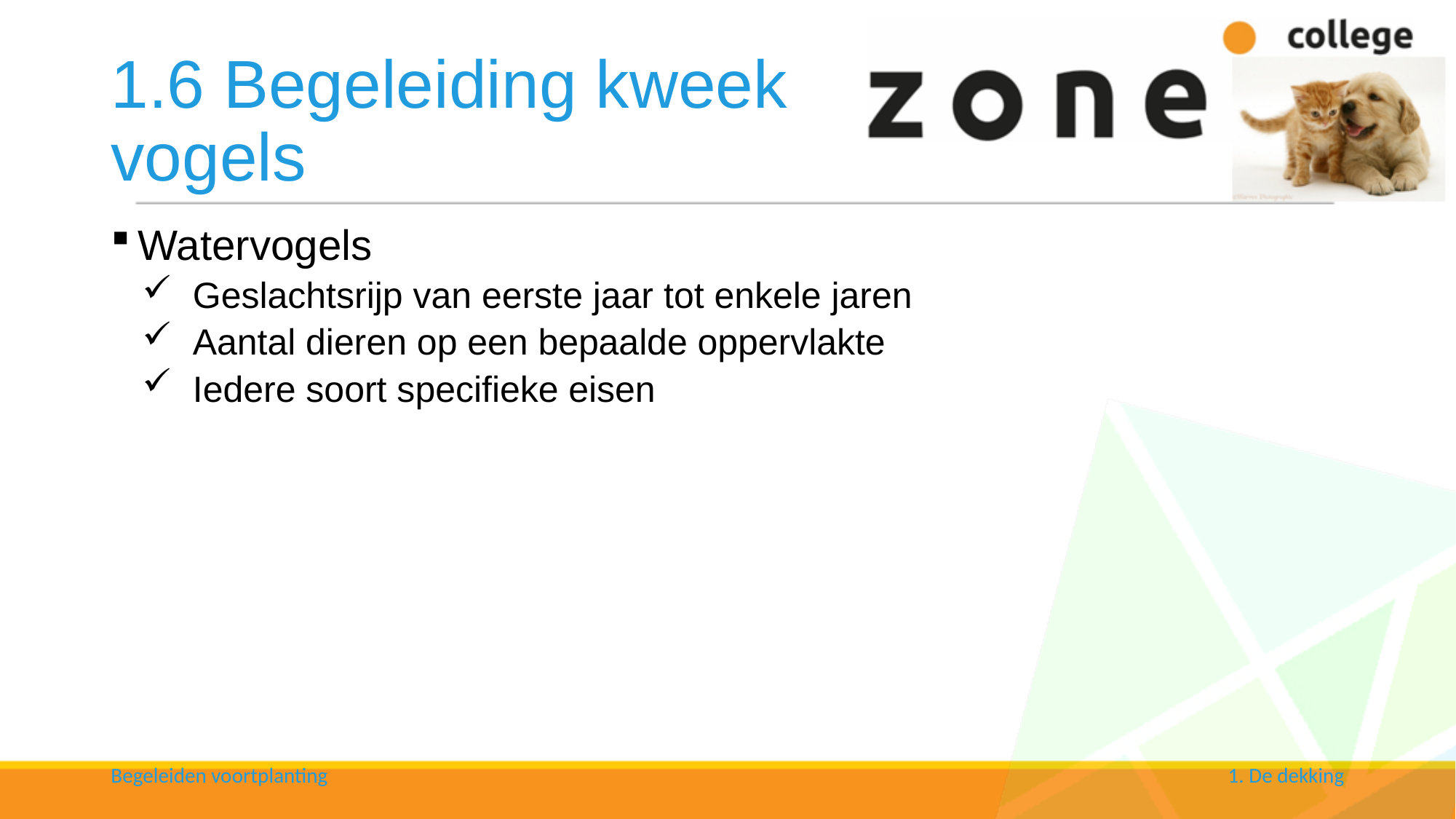

# 1.6 Begeleiding kweek vogels
Watervogels
Geslachtsrijp van eerste jaar tot enkele jaren
Aantal dieren op een bepaalde oppervlakte
Iedere soort specifieke eisen
Begeleiden voortplanting
1. De dekking